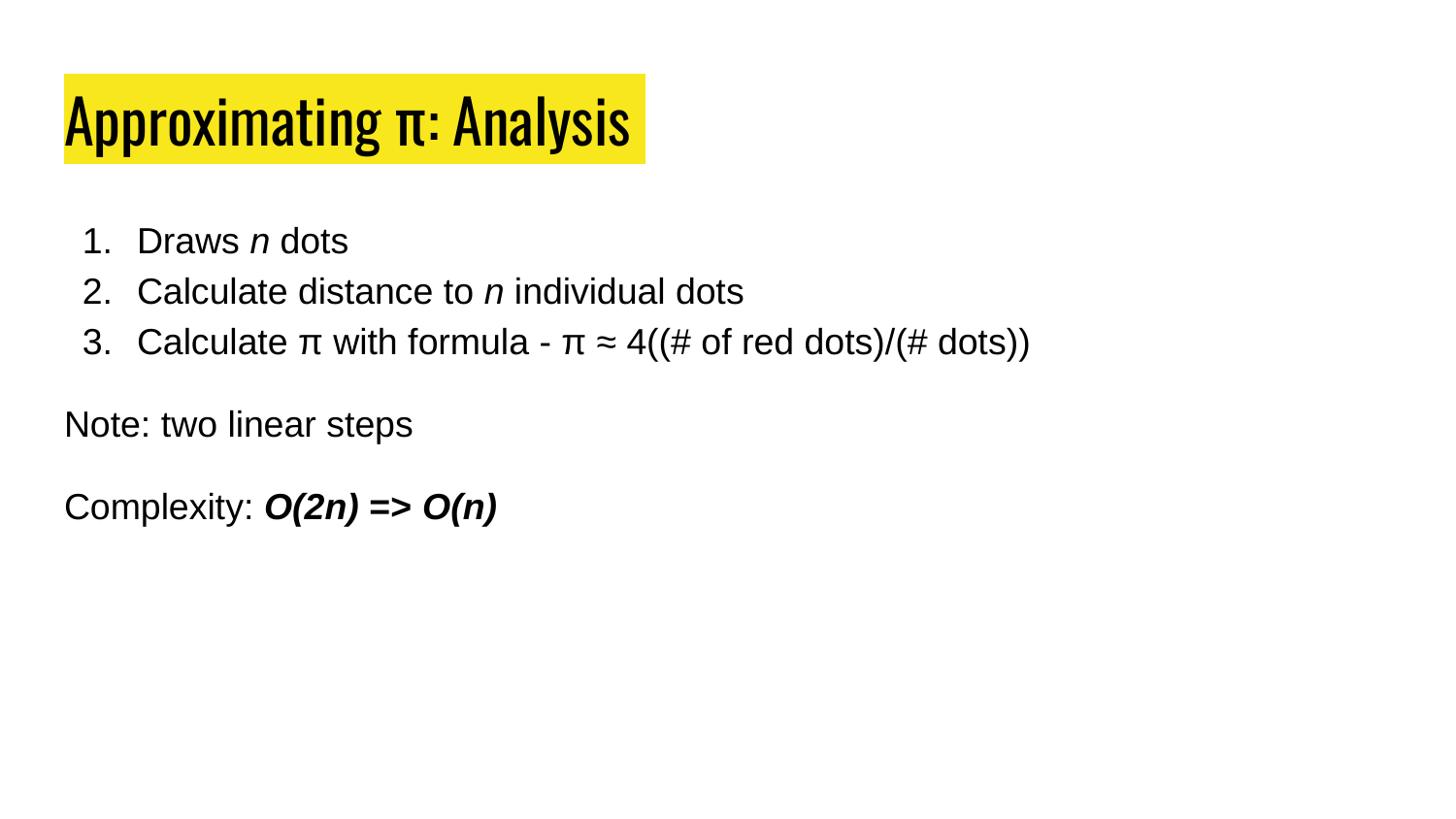

# Approximating π: Analysis
Draws n dots
Calculate distance to n individual dots
Calculate π with formula - π ≈ 4((# of red dots)/(# dots))
Note: two linear steps
Complexity: O(2n) => O(n)